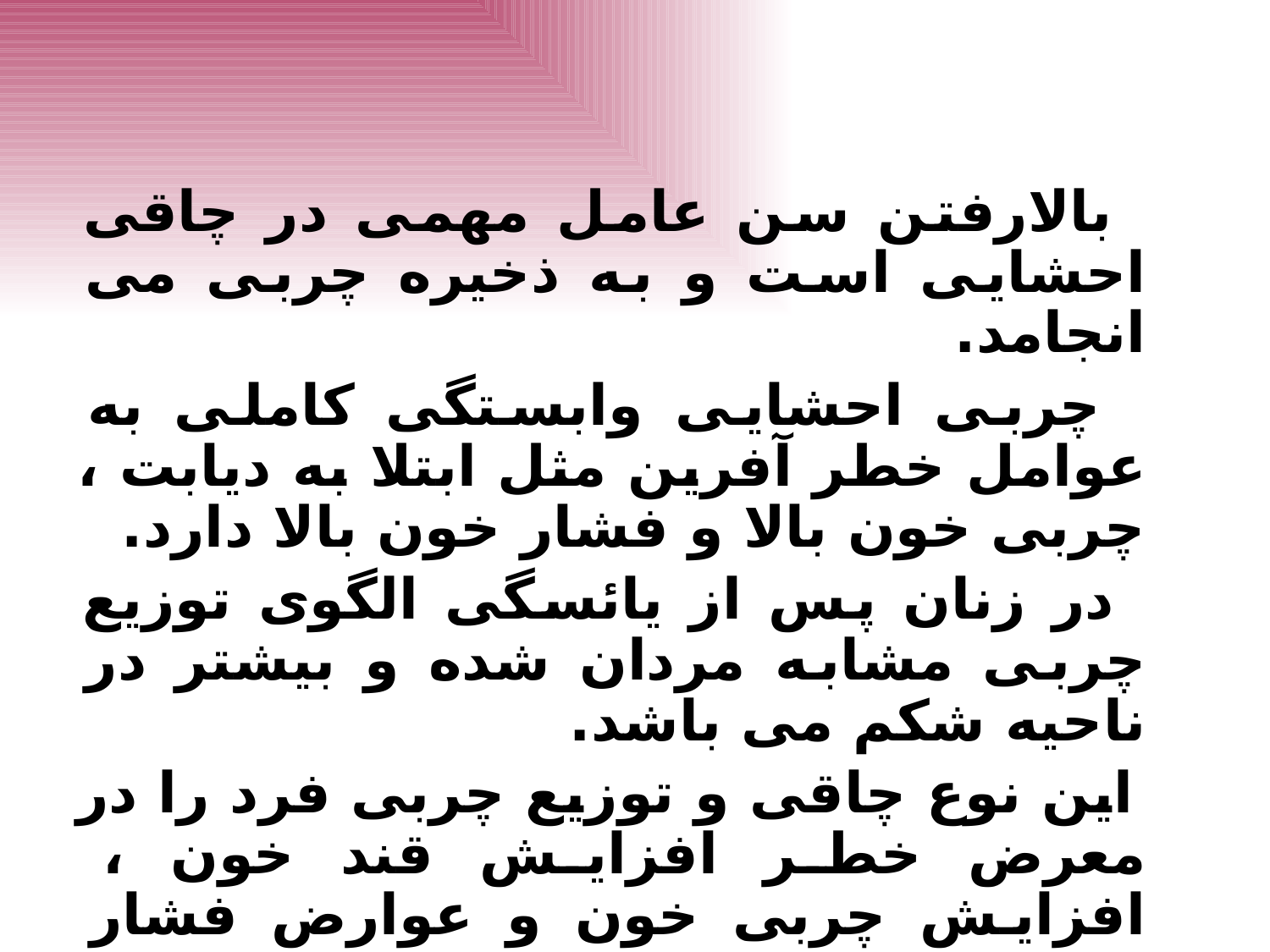

بالارفتن سن عامل مهمی در چاقی احشایی است و به ذخیره چربی می انجامد.
   چربی احشایی وابستگی کاملی به عوامل خطر آفرین مثل ابتلا به دیابت ، چربی خون بالا و فشار خون بالا دارد.
   در زنان پس از یائسگی الگوی توزیع چربی مشابه مردان شده و بیشتر در ناحیه شکم می باشد.
   این نوع چاقی و توزیع چربی فرد را در معرض خطر افزایش قند خون ، افزایش چربی خون و عوارض فشار خون بالا قرار میدهد.
   افرادی که از زمان نوجوانی چاق بوده اند بیشتر در معرض ابتلا به بیماریهای قلبی عروقی و دیابت هستند.